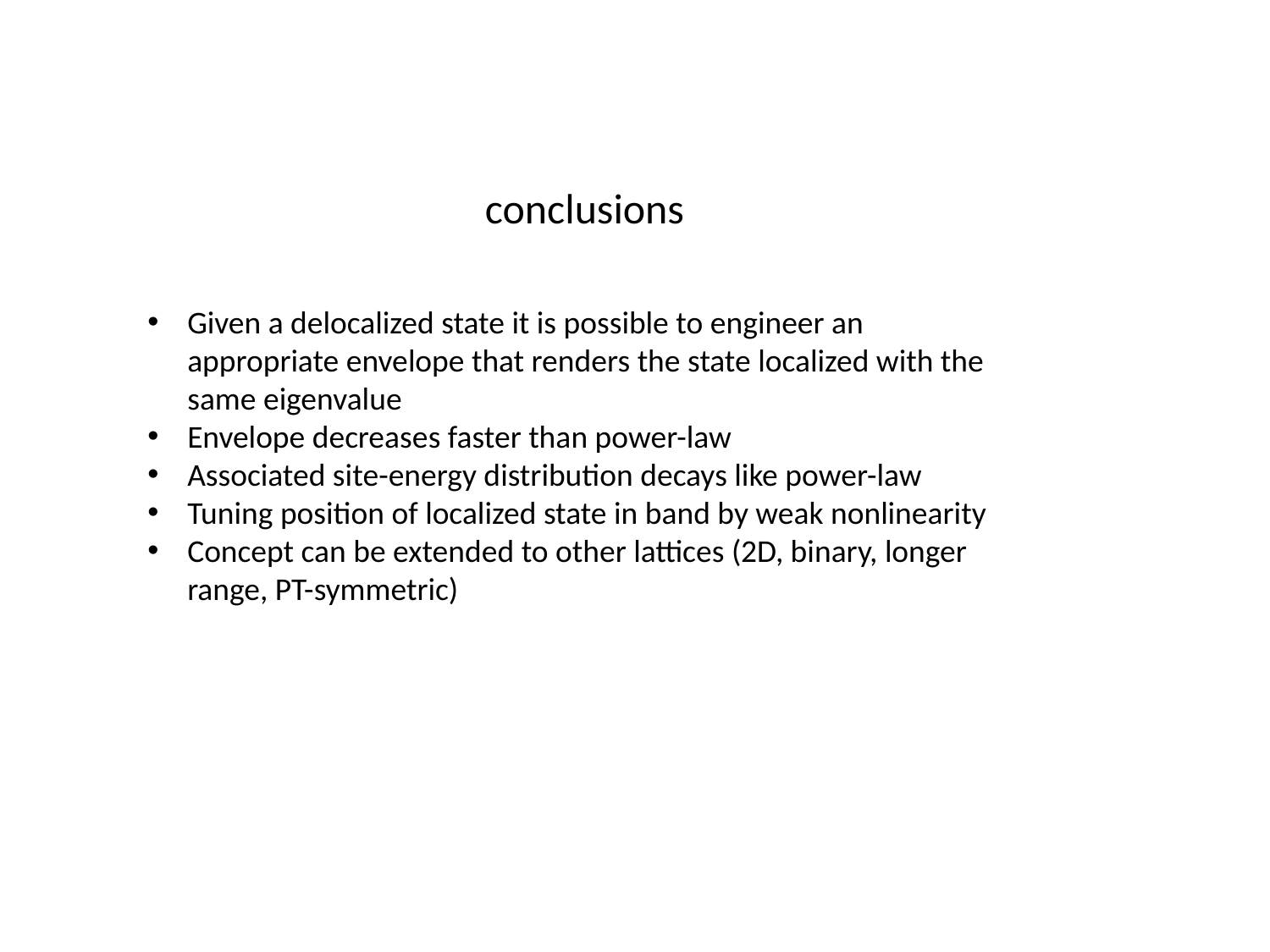

conclusions
Given a delocalized state it is possible to engineer an appropriate envelope that renders the state localized with the same eigenvalue
Envelope decreases faster than power-law
Associated site-energy distribution decays like power-law
Tuning position of localized state in band by weak nonlinearity
Concept can be extended to other lattices (2D, binary, longer range, PT-symmetric)